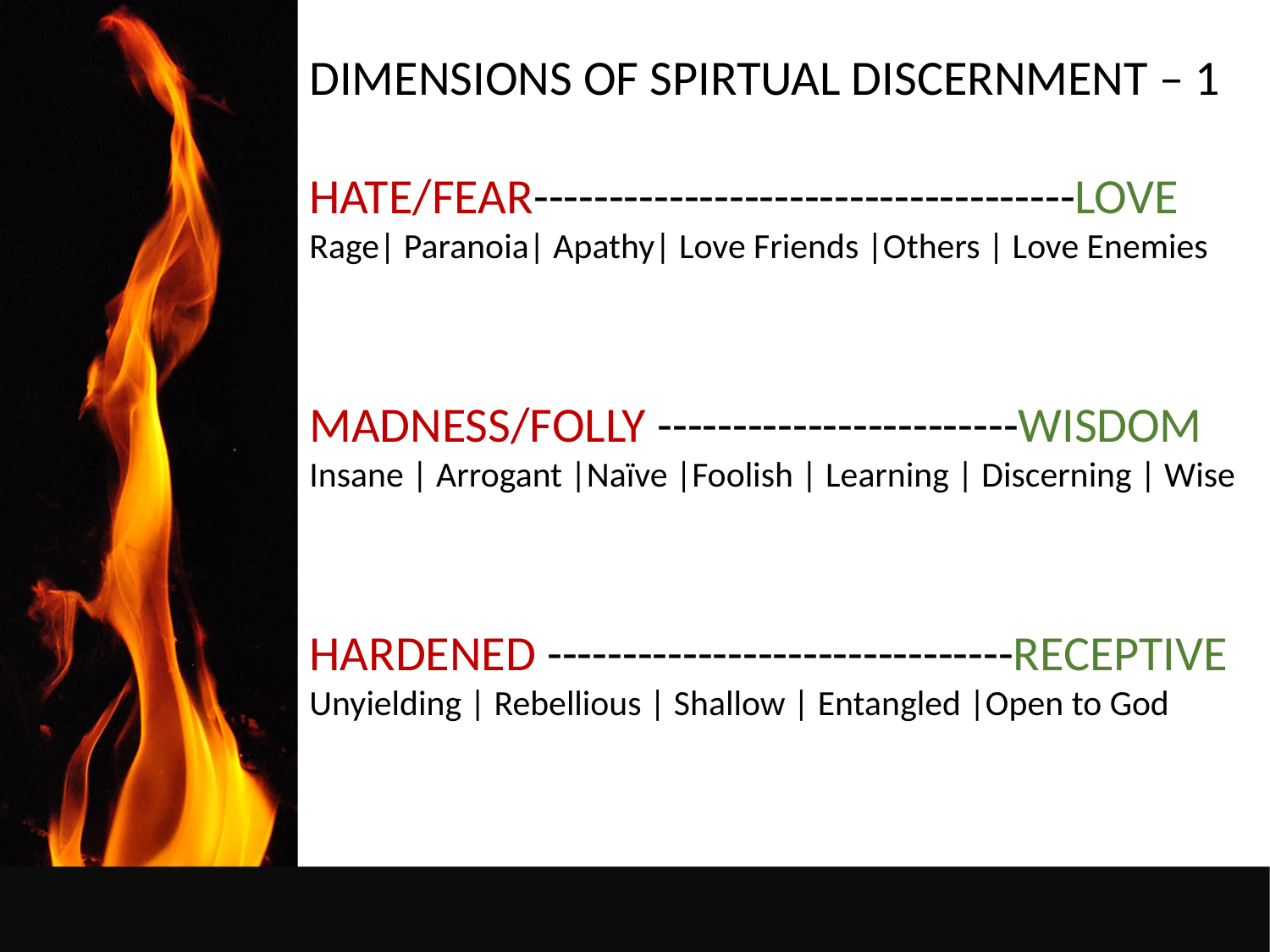

DIMENSIONS OF SPIRTUAL DISCERNMENT – 1

HATE/FEAR------------------------------------LOVE
Rage| Paranoia| Apathy| Love Friends |Others | Love Enemies

MADNESS/FOLLY ------------------------WISDOM
Insane | Arrogant |Naïve |Foolish | Learning | Discerning | Wise

HARDENED -------------------------------RECEPTIVE
Unyielding | Rebellious | Shallow | Entangled |Open to God